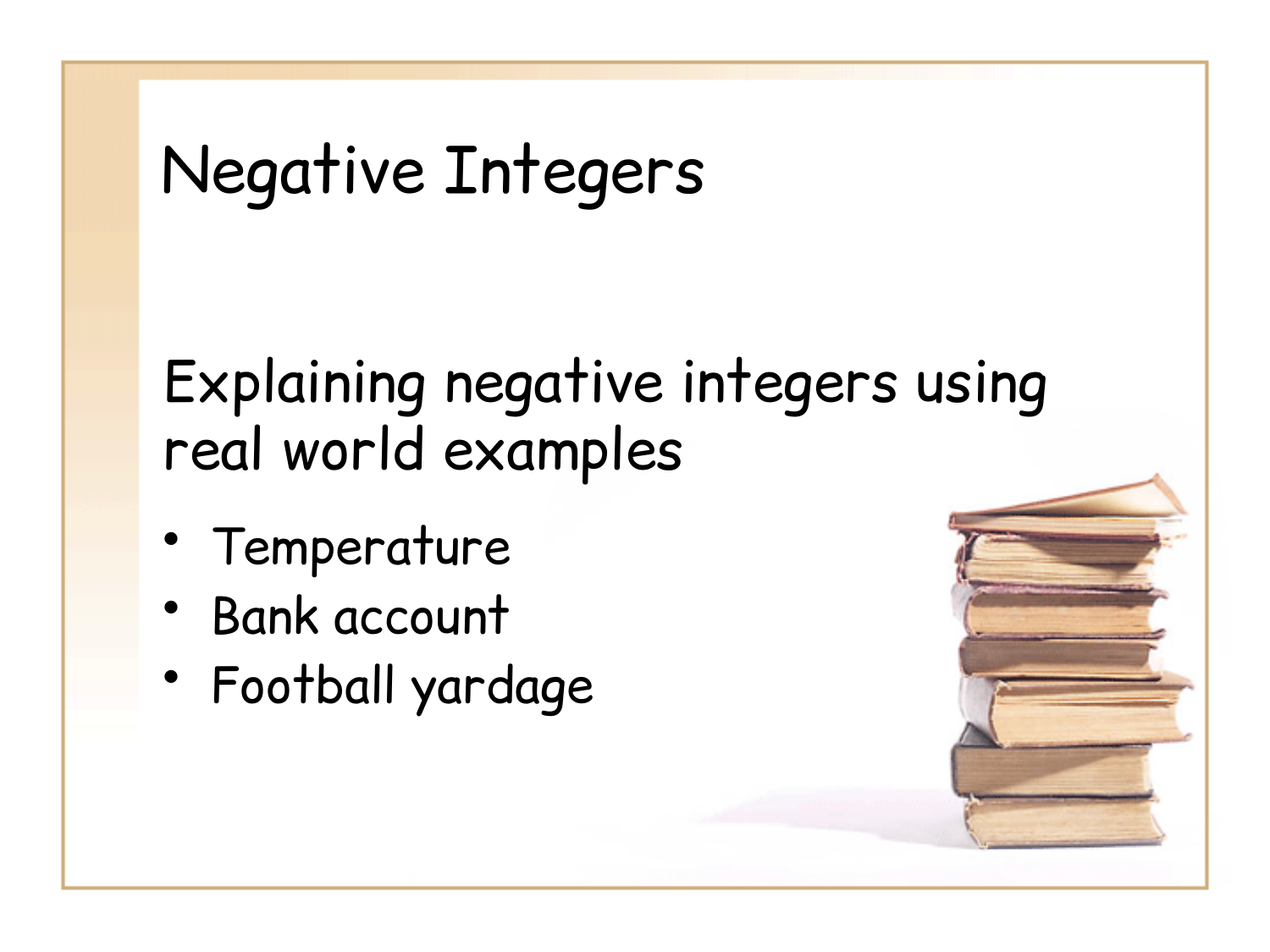

# Negative Integers
Explaining negative integers using real world examples

Temperature
Bank account
Football yardage